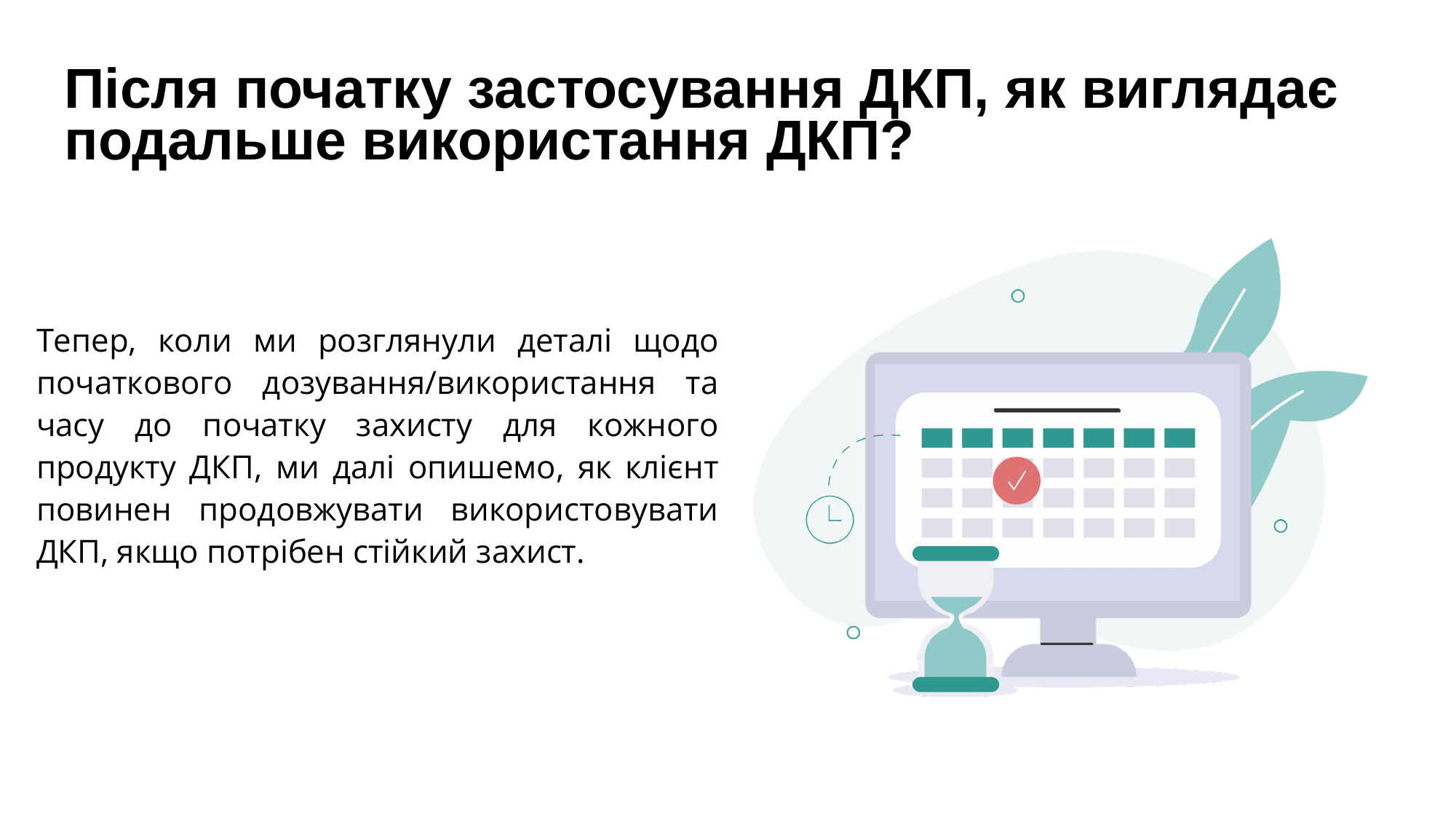

Після початку застосування ДКП, як виглядає подальше використання ДКП?

Тепер, коли ми розглянули деталі щодо початкового дозування/використання та часу до початку захисту для кожного продукту ДКП, ми далі опишемо, як клієнт повинен продовжувати використовувати ДКП, якщо потрібен стійкий захист.